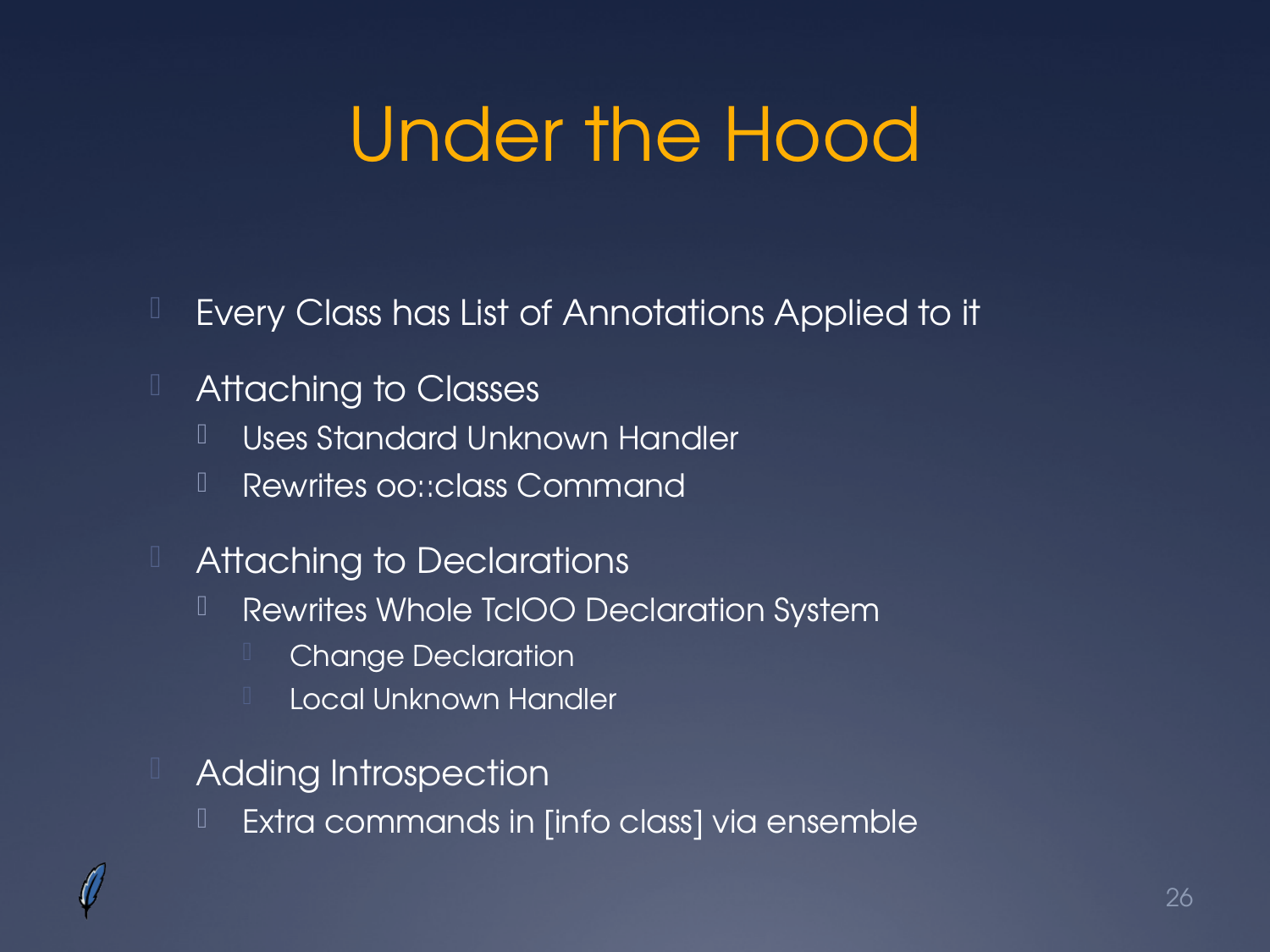

# Under the Hood
Every Class has List of Annotations Applied to it
Attaching to Classes
Uses Standard Unknown Handler
Rewrites oo::class Command
Attaching to Declarations
Rewrites Whole TclOO Declaration System
Change Declaration
Local Unknown Handler
Adding Introspection
Extra commands in [info class] via ensemble
26